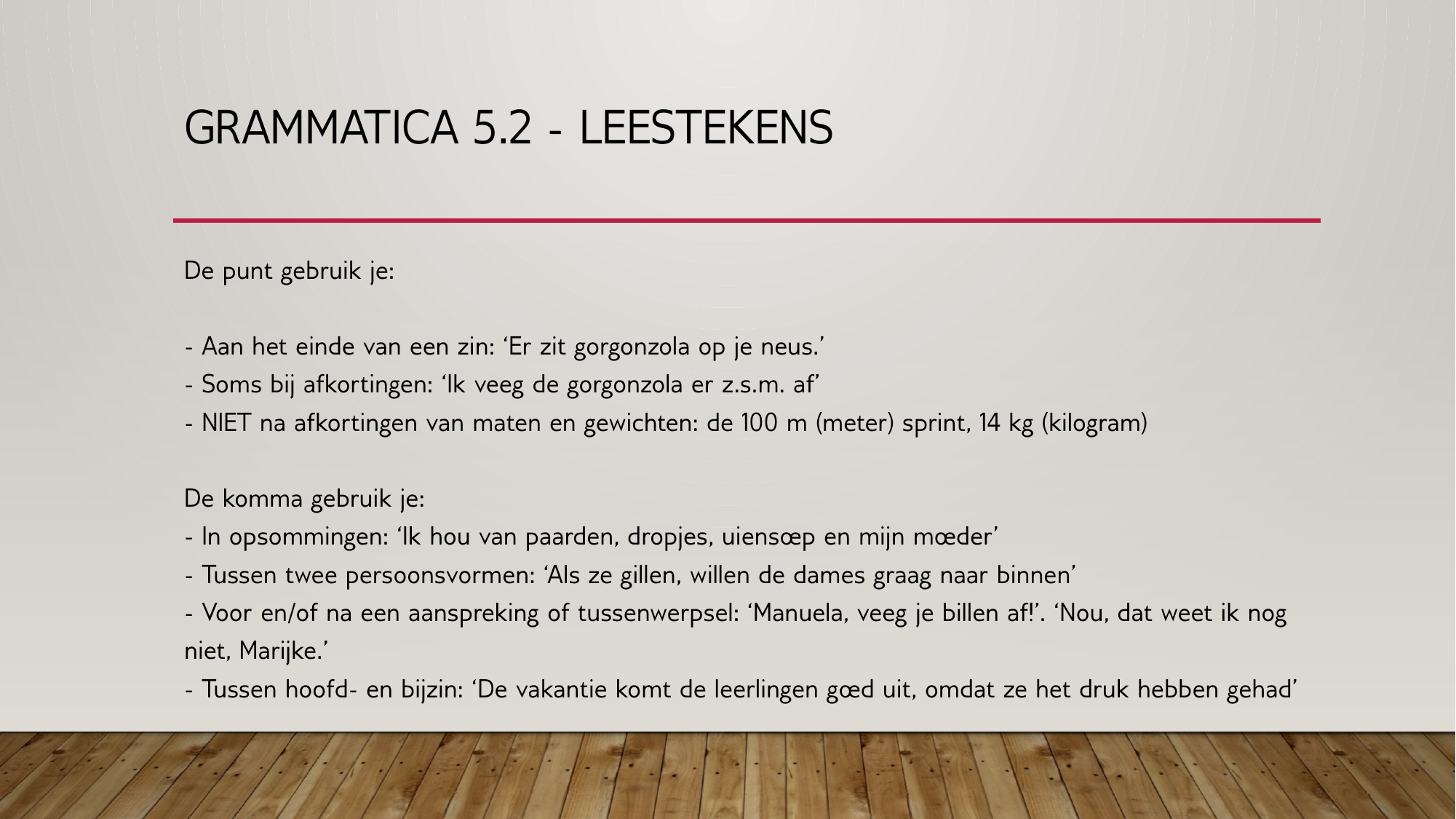

# Grammatica 5.2 - leestekens
De punt gebruik je:
- Aan het einde van een zin: ‘Er zit gorgonzola op je neus.’
- Soms bij afkortingen: ‘Ik veeg de gorgonzola er z.s.m. af’
- NIET na afkortingen van maten en gewichten: de 100 m (meter) sprint, 14 kg (kilogram)
De komma gebruik je:
- In opsommingen: ‘Ik hou van paarden, dropjes, uiensoep en mijn moeder’
- Tussen twee persoonsvormen: ‘Als ze gillen, willen de dames graag naar binnen’
- Voor en/of na een aanspreking of tussenwerpsel: ‘Manuela, veeg je billen af!’. ‘Nou, dat weet ik nog niet, Marijke.’
- Tussen hoofd- en bijzin: ‘De vakantie komt de leerlingen goed uit, omdat ze het druk hebben gehad’